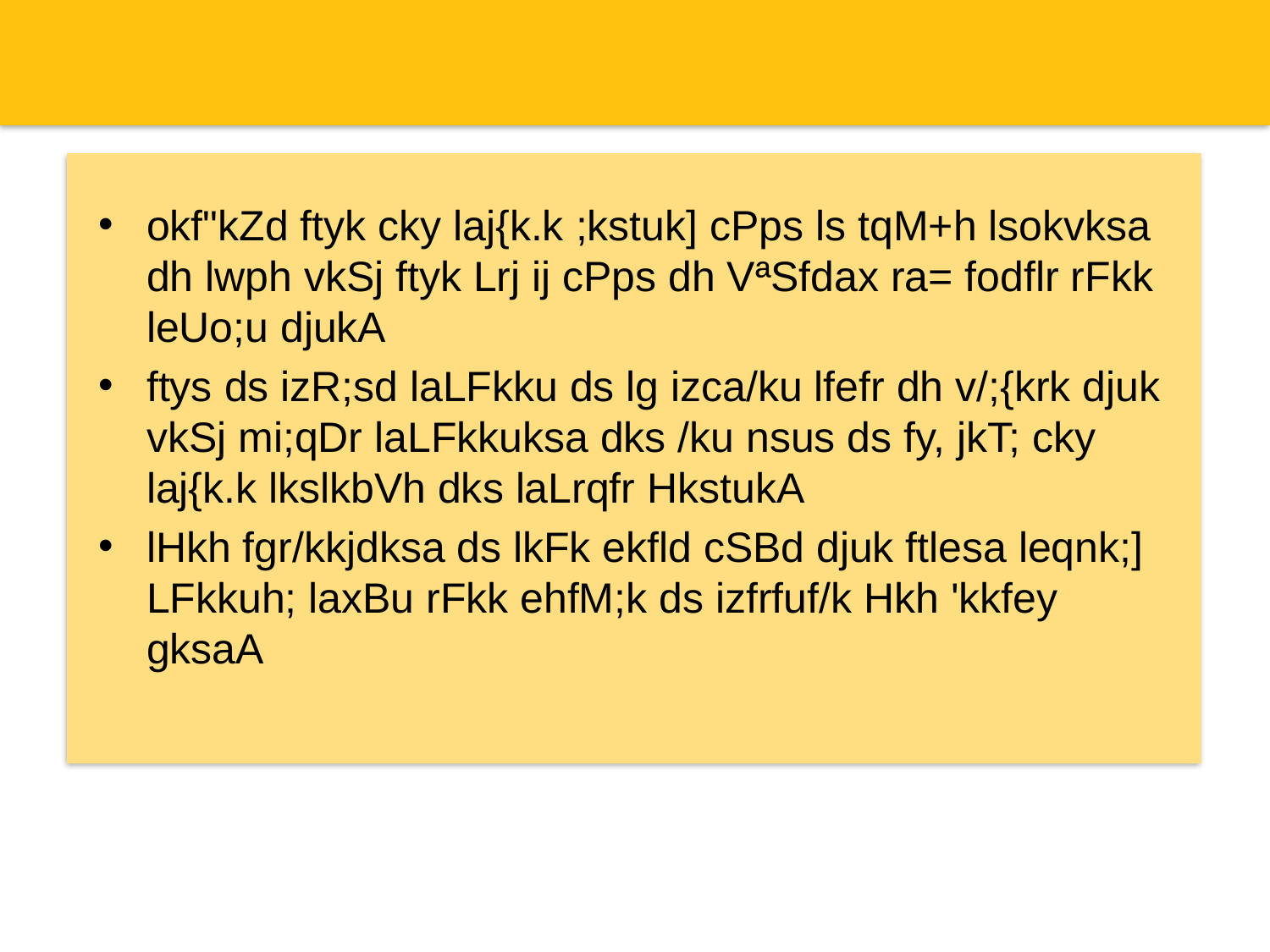

okf"kZd ftyk cky laj{k.k ;kstuk] cPps ls tqM+h lsokvksa dh lwph vkSj ftyk Lrj ij cPps dh VªSfdax ra= fodflr rFkk leUo;u djukA
ftys ds izR;sd laLFkku ds lg izca/ku lfefr dh v/;{krk djuk vkSj mi;qDr laLFkkuksa dks /ku nsus ds fy, jkT; cky laj{k.k lkslkbVh dks laLrqfr HkstukA
lHkh fgr/kkjdksa ds lkFk ekfld cSBd djuk ftlesa leqnk;] LFkkuh; laxBu rFkk ehfM;k ds izfrfuf/k Hkh 'kkfey gksaA